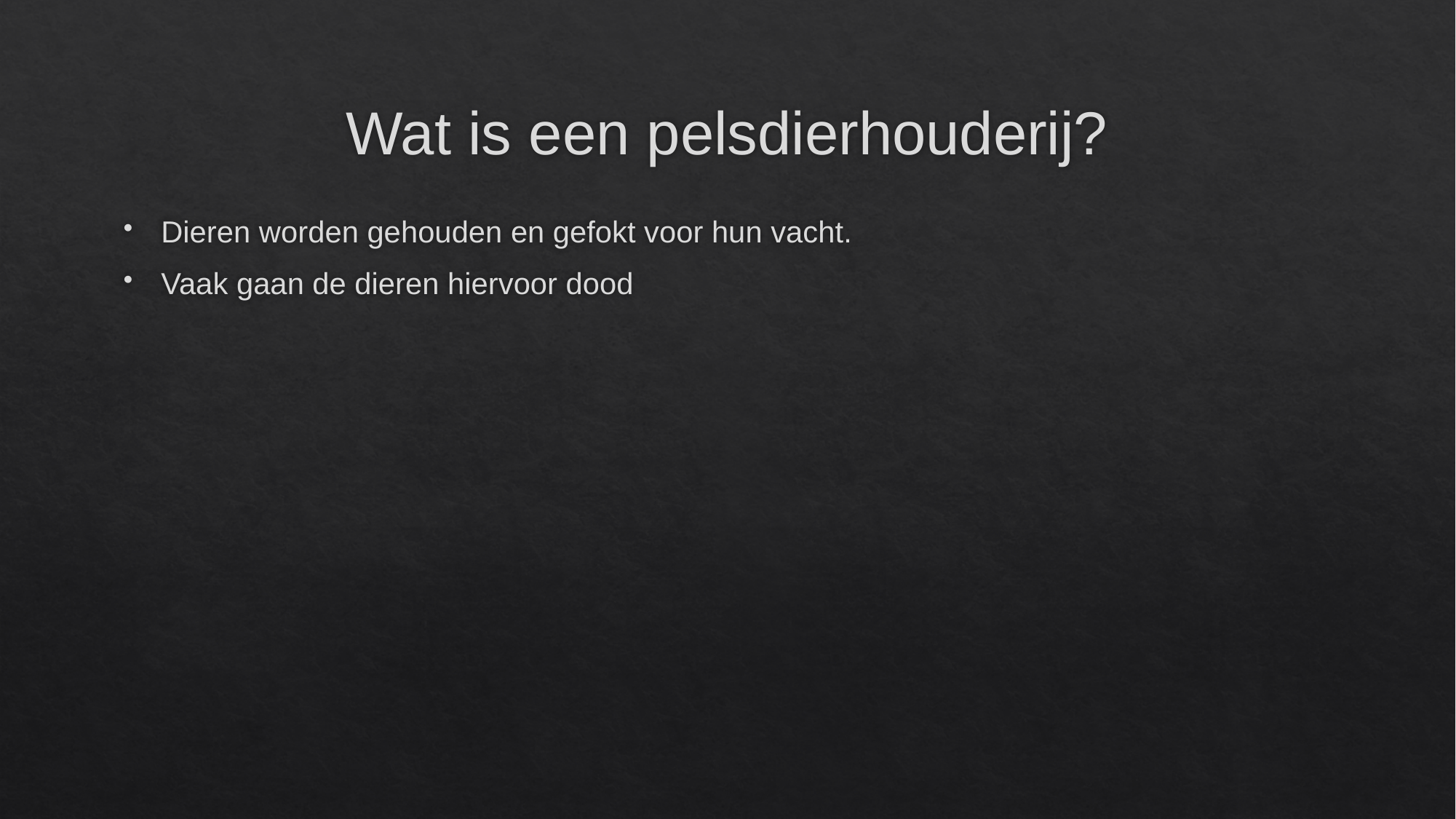

# Wat is een pelsdierhouderij?
Dieren worden gehouden en gefokt voor hun vacht.
Vaak gaan de dieren hiervoor dood